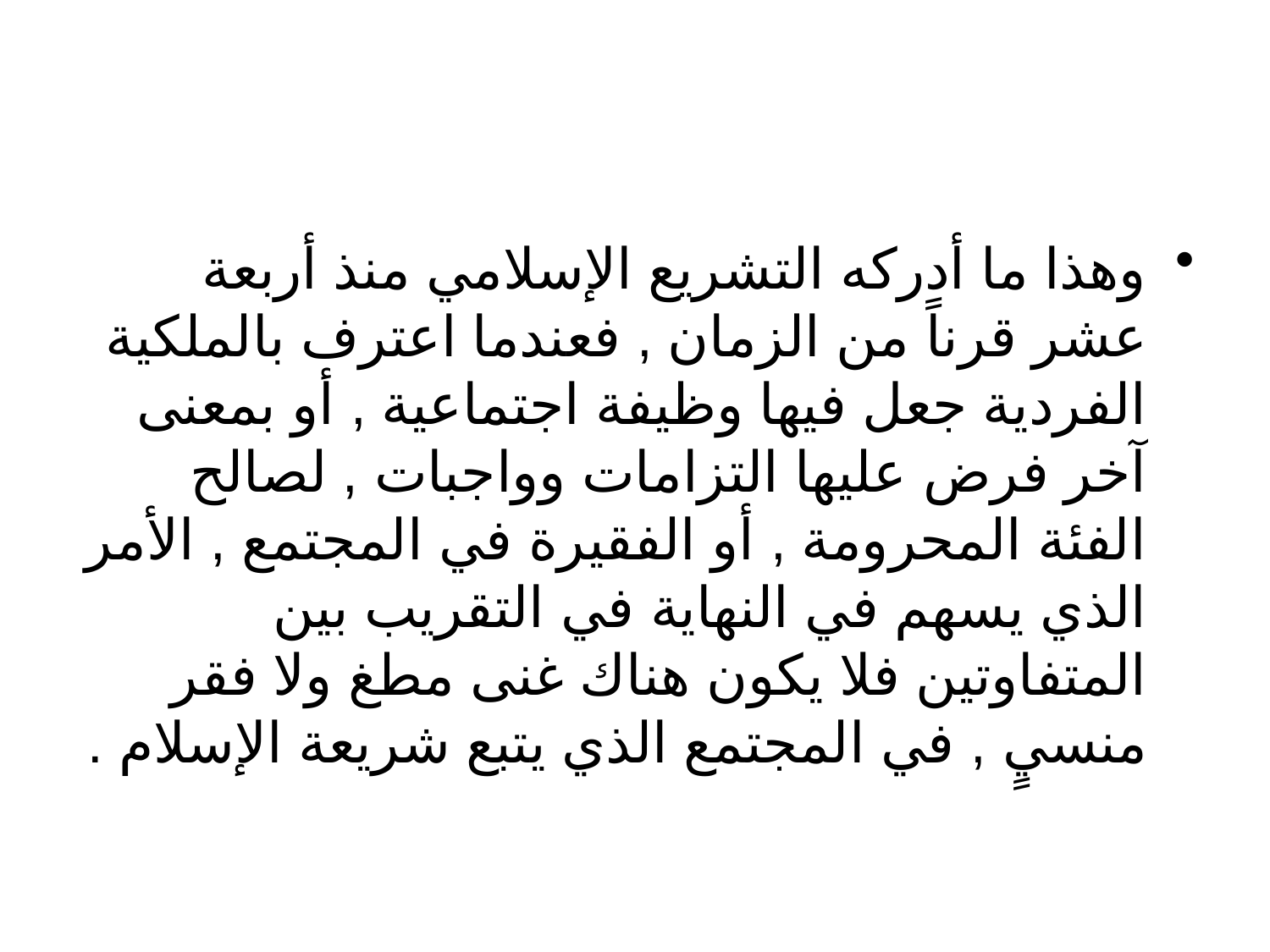

وهذا ما أدركه التشريع الإسلامي منذ أربعة عشر قرناً من الزمان , فعندما اعترف بالملكية الفردية جعل فيها وظيفة اجتماعية , أو بمعنى آخر فرض عليها التزامات وواجبات , لصالح الفئة المحرومة , أو الفقيرة في المجتمع , الأمر الذي يسهم في النهاية في التقريب بين المتفاوتين فلا يكون هناك غنى مطغ ولا فقر منسيٍ , في المجتمع الذي يتبع شريعة الإسلام .